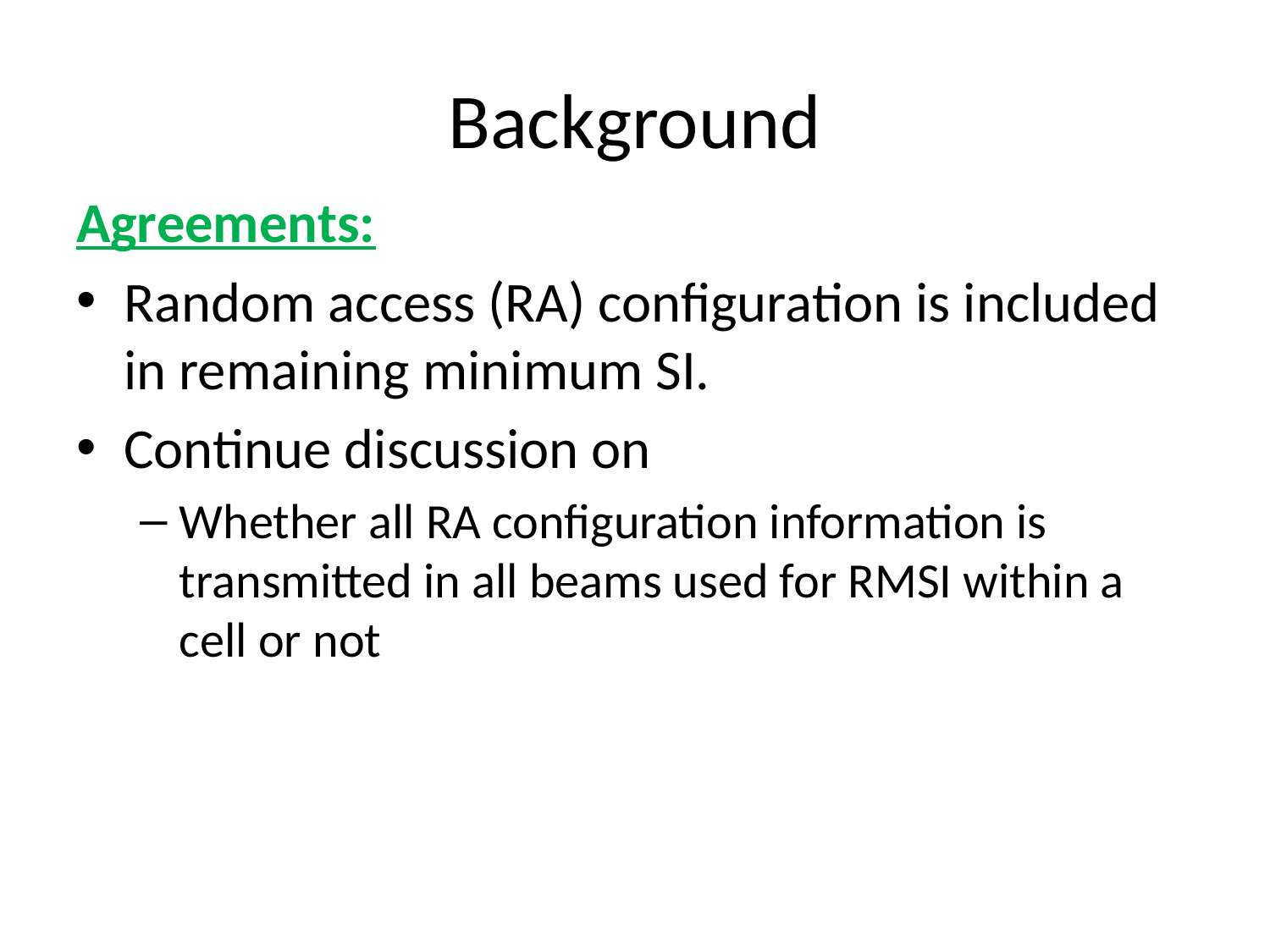

# Background
Agreements:
Random access (RA) configuration is included in remaining minimum SI.
Continue discussion on
Whether all RA configuration information is transmitted in all beams used for RMSI within a cell or not